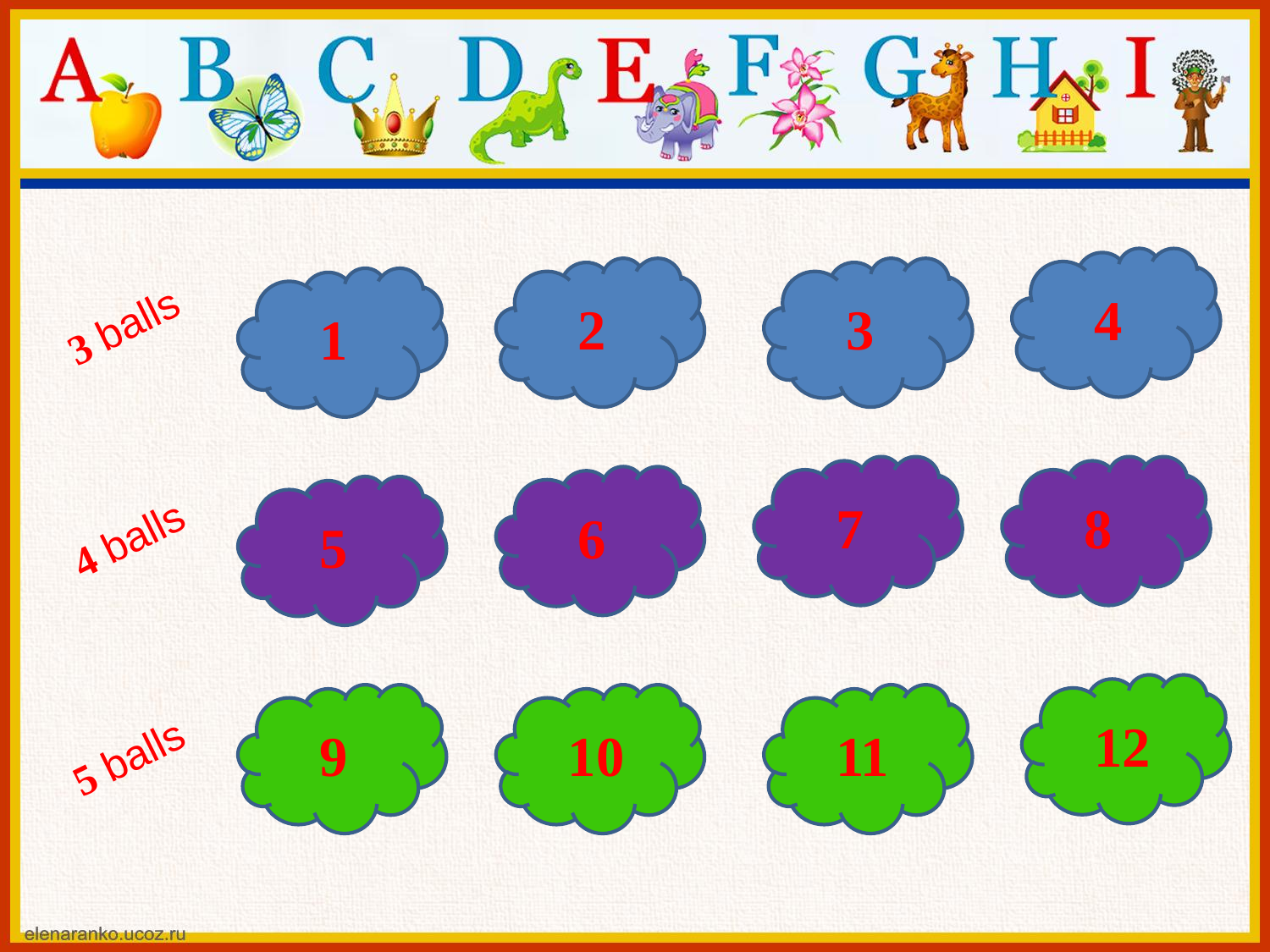

4
3 balls
2
3
1

7
8
6
4 balls
5

12
9
10
11
5 balls